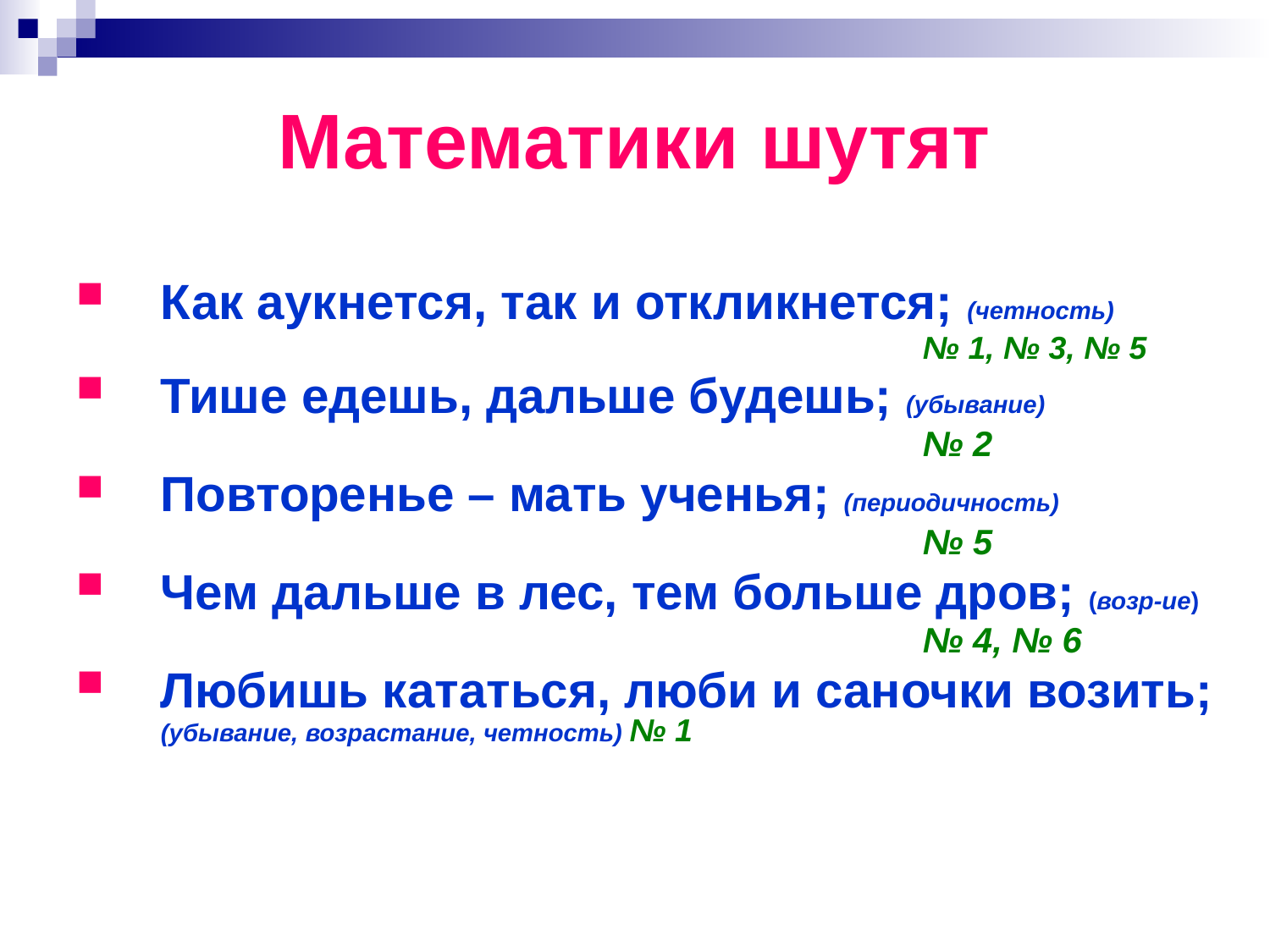

# Математики шутят
Как аукнется, так и откликнется; (четность)
							№ 1, № 3, № 5
Тише едешь, дальше будешь; (убывание)
							№ 2
Повторенье – мать ученья; (периодичность)
							№ 5
Чем дальше в лес, тем больше дров; (возр-ие)
							№ 4, № 6
Любишь кататься, люби и саночки возить; (убывание, возрастание, четность) № 1